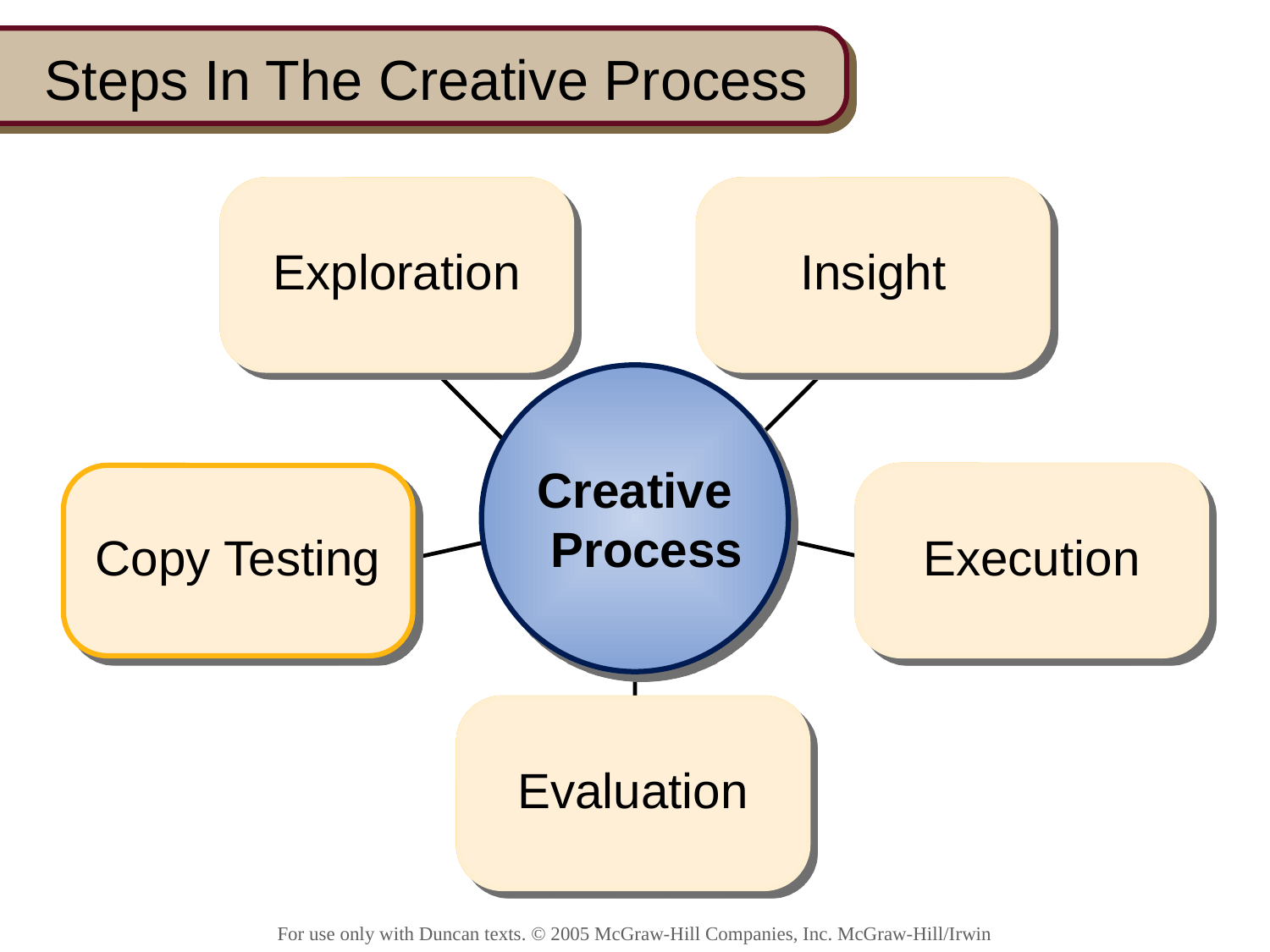

# Steps In The Creative Process
Exploration

Exploration
Insight

Insight
Creative
Process
Copy Testing

Execution

Execution

Evaluation…
Evaluation